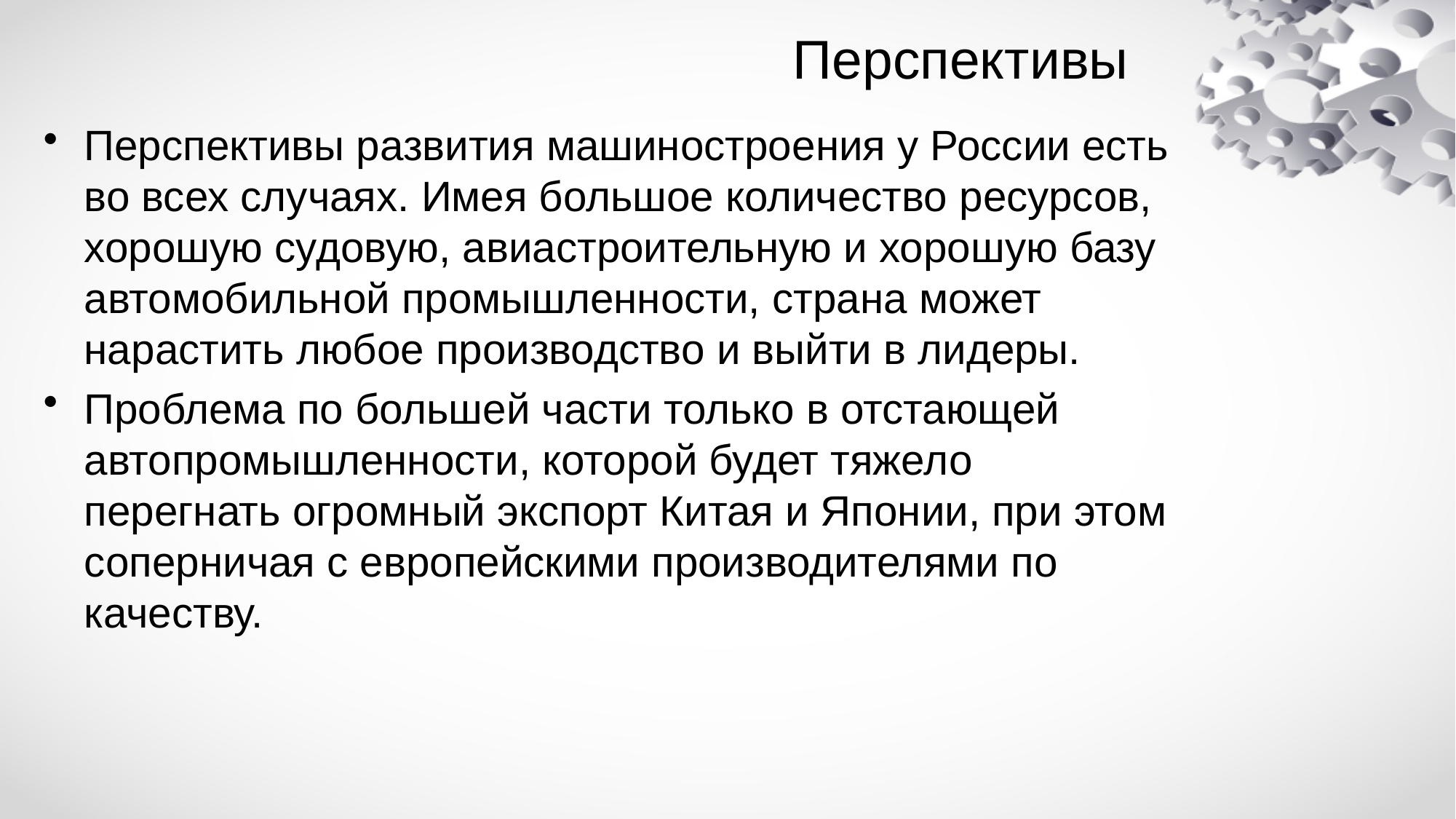

# Перспективы
Перспективы развития машиностроения у России есть во всех случаях. Имея большое количество ресурсов, хорошую судовую, авиастроительную и хорошую базу автомобильной промышленности, страна может нарастить любое производство и выйти в лидеры.
Проблема по большей части только в отстающей автопромышленности, которой будет тяжело перегнать огромный экспорт Китая и Японии, при этом соперничая с европейскими производителями по качеству.